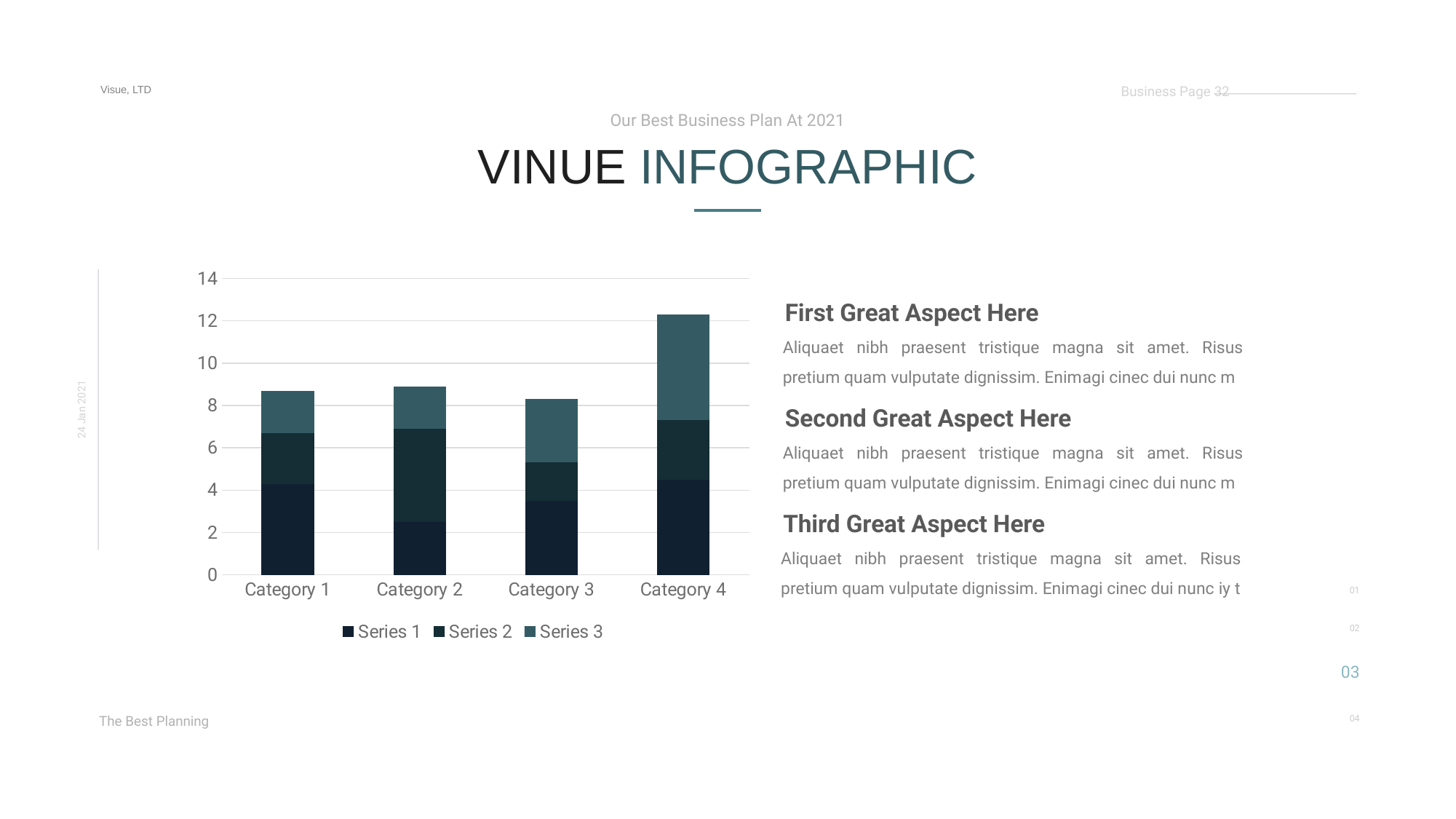

Visue, LTD
Business Page 32
Our Best Business Plan At 2021
VINUE INFOGRAPHIC

### Chart

| Category | Series 1 | Series 2 | Series 3 |
|---|---|---|---|
| Category 1 | 4.3 | 2.4 | 2.0 |
| Category 2 | 2.5 | 4.4 | 2.0 |
| Category 3 | 3.5 | 1.8 | 3.0 |
| Category 4 | 4.5 | 2.8 | 5.0 |
First Great Aspect Here
Aliquaet nibh praesent tristique magna sit amet. Risus pretium quam vulputate dignissim. Enimagi cinec dui nunc m
Second Great Aspect Here
24 Jan 2021
Aliquaet nibh praesent tristique magna sit amet. Risus pretium quam vulputate dignissim. Enimagi cinec dui nunc m
Third Great Aspect Here
Aliquaet nibh praesent tristique magna sit amet. Risus pretium quam vulputate dignissim. Enimagi cinec dui nunc iy t
01
02
03
04
The Best Planning